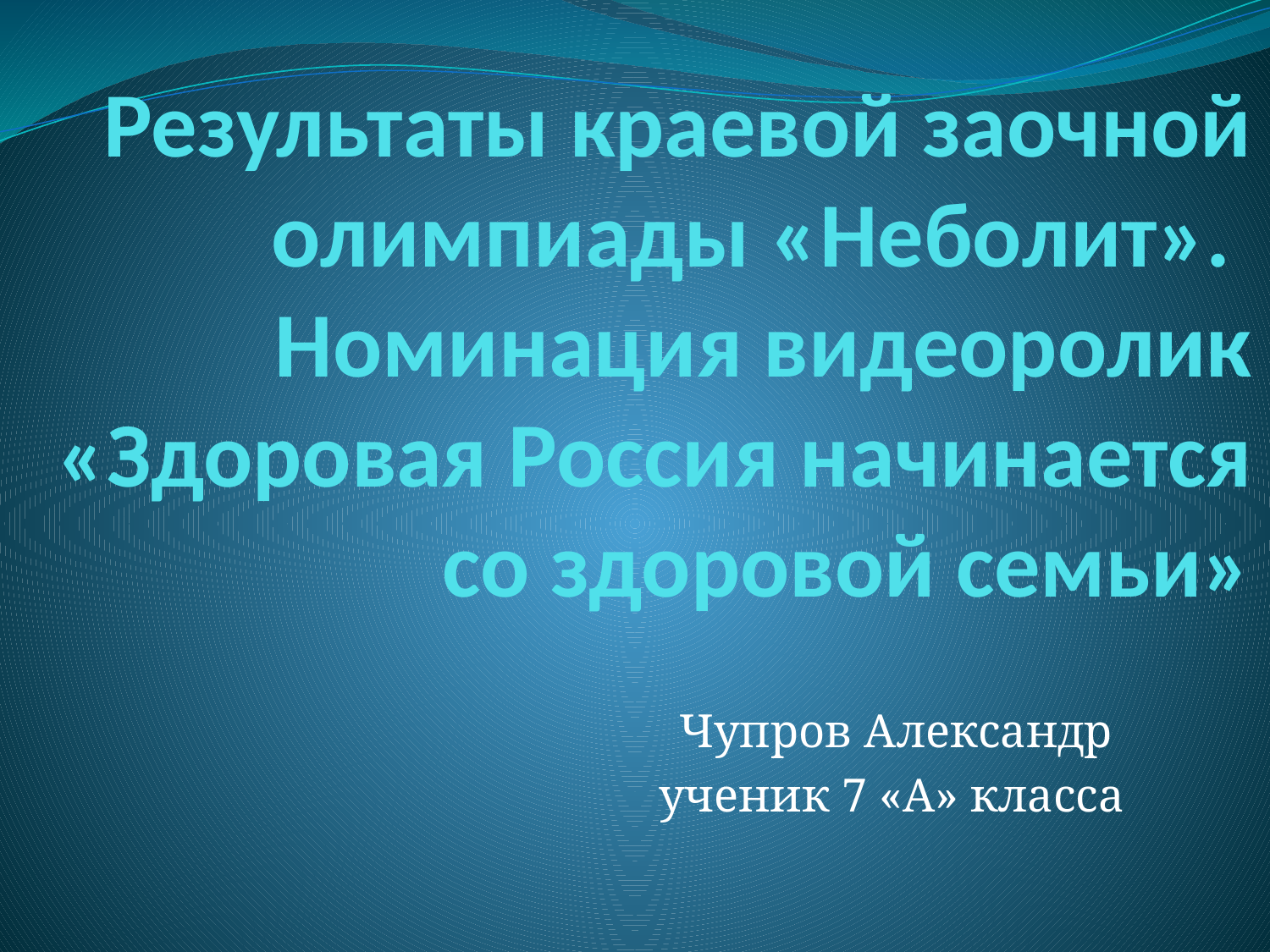

# Результаты краевой заочной олимпиады «Неболит». Номинация видеоролик «Здоровая Россия начинается со здоровой семьи»
Чупров Александр
ученик 7 «А» класса